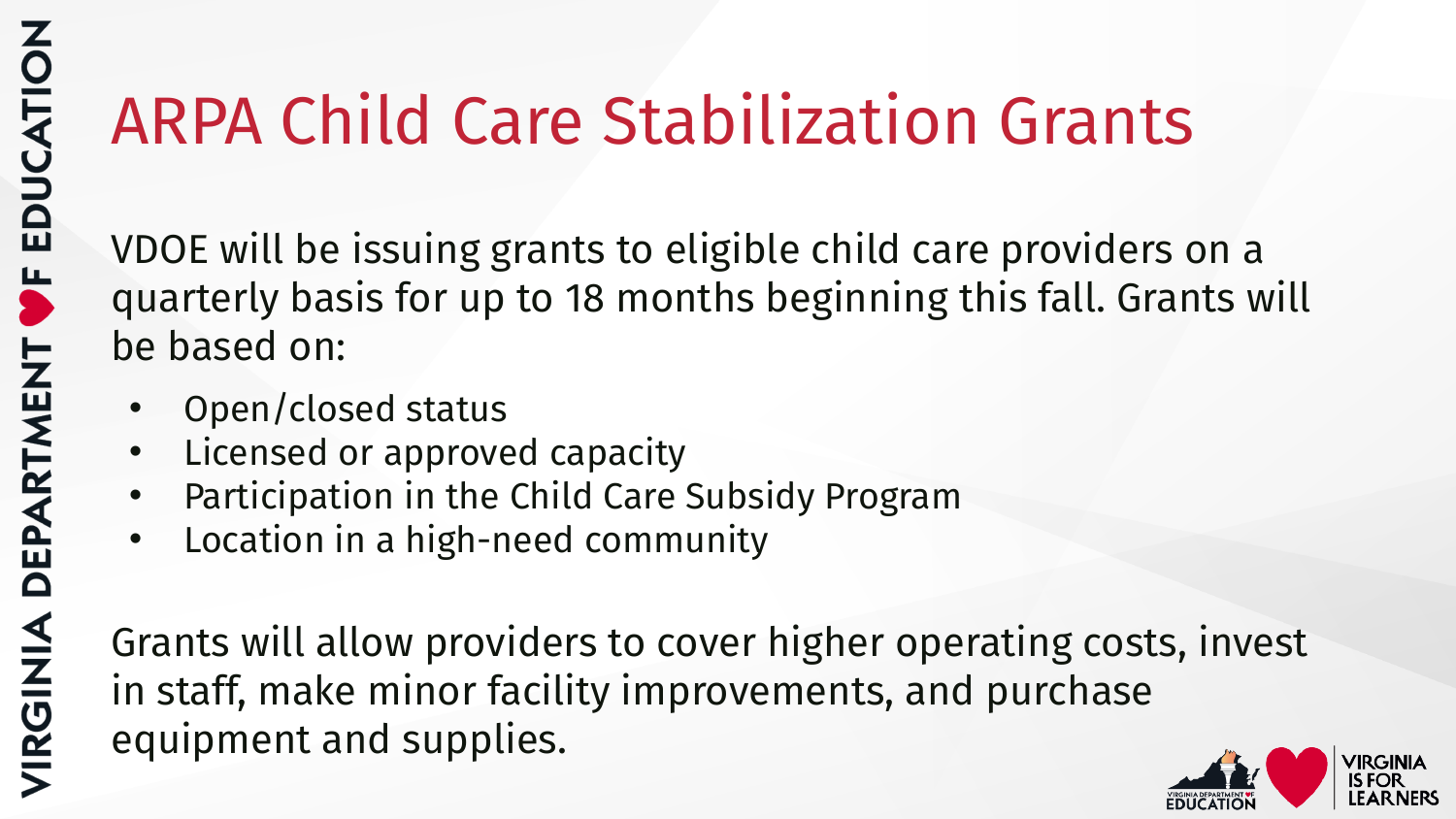

# ARPA Child Care Stabilization Grants
VDOE will be issuing grants to eligible child care providers on a quarterly basis for up to 18 months beginning this fall. Grants will be based on:
Open/closed status
Licensed or approved capacity
Participation in the Child Care Subsidy Program
Location in a high-need community

Grants will allow providers to cover higher operating costs, invest in staff, make minor facility improvements, and purchase equipment and supplies.